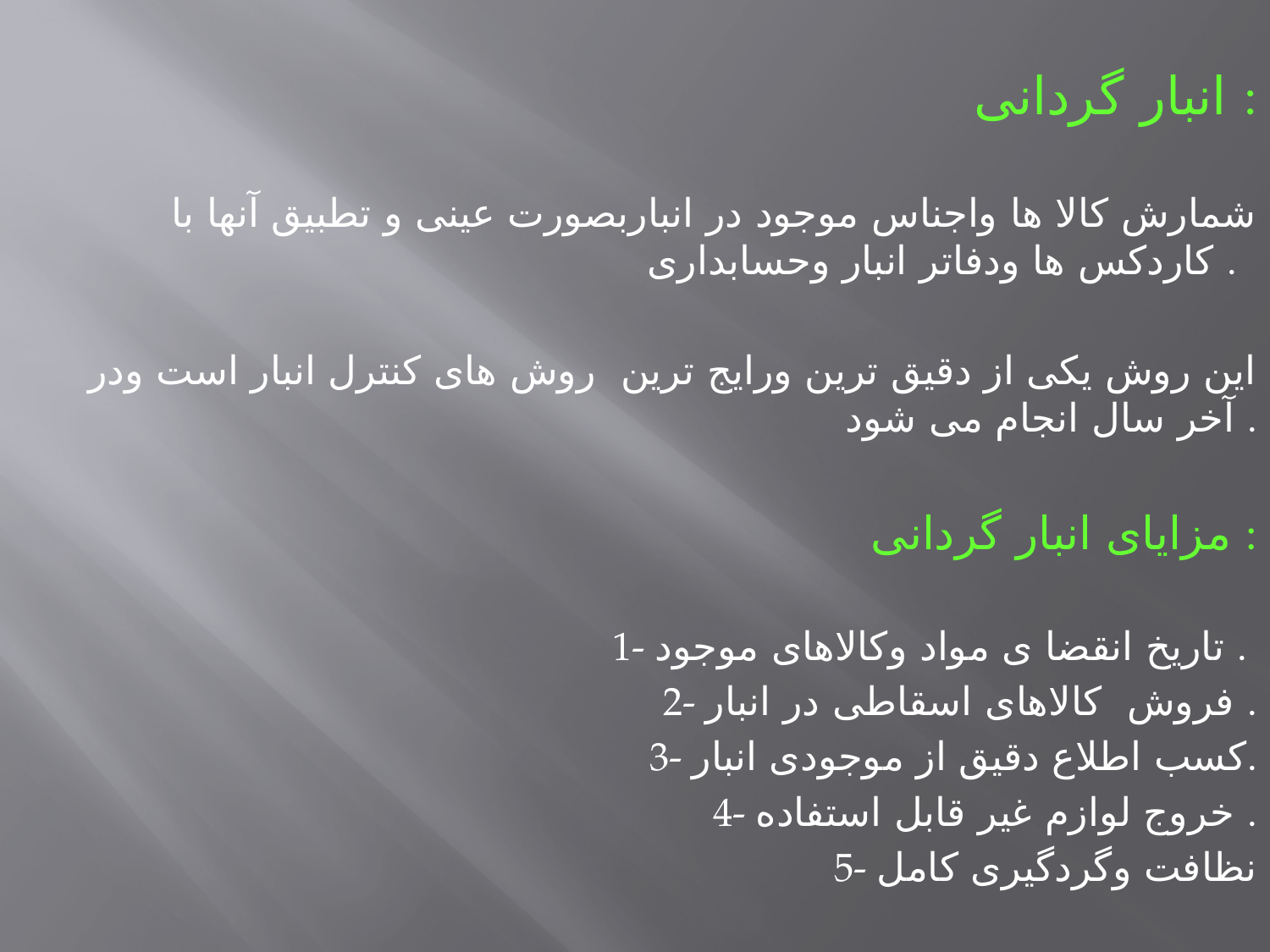

انبار گردانی :

    شمارش کالا ها واجناس موجود در انباربصورت عینی و تطبیق آنها با کاردکس ها ودفاتر انبار وحسابداری .

    این روش یکی از دقیق ترین ورایج ترین  روش های کنترل انبار است ودر آخر سال انجام می شود .

مزایای انبار گردانی :

1- تاریخ انقضا ی مواد وکالاهای موجود .
2- فروش  کالاهای اسقاطی در انبار .
3- کسب اطلاع دقیق از موجودی انبار.
4- خروج لوازم غیر قابل استفاده .
5- نظافت وگردگیری کامل